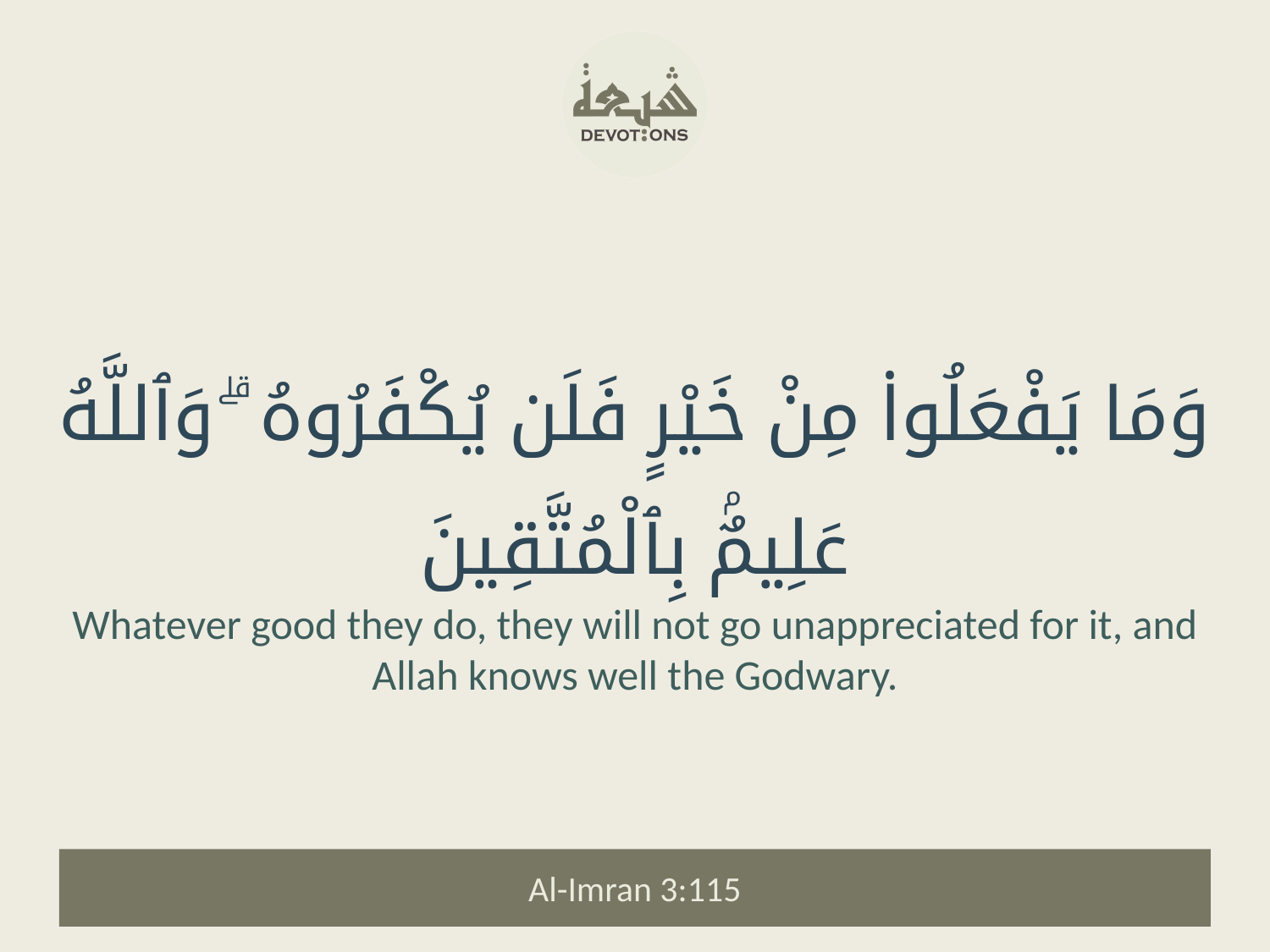

وَمَا يَفْعَلُوا۟ مِنْ خَيْرٍ فَلَن يُكْفَرُوهُ ۗ وَٱللَّهُ عَلِيمٌۢ بِٱلْمُتَّقِينَ
Whatever good they do, they will not go unappreciated for it, and Allah knows well the Godwary.
Al-Imran 3:115